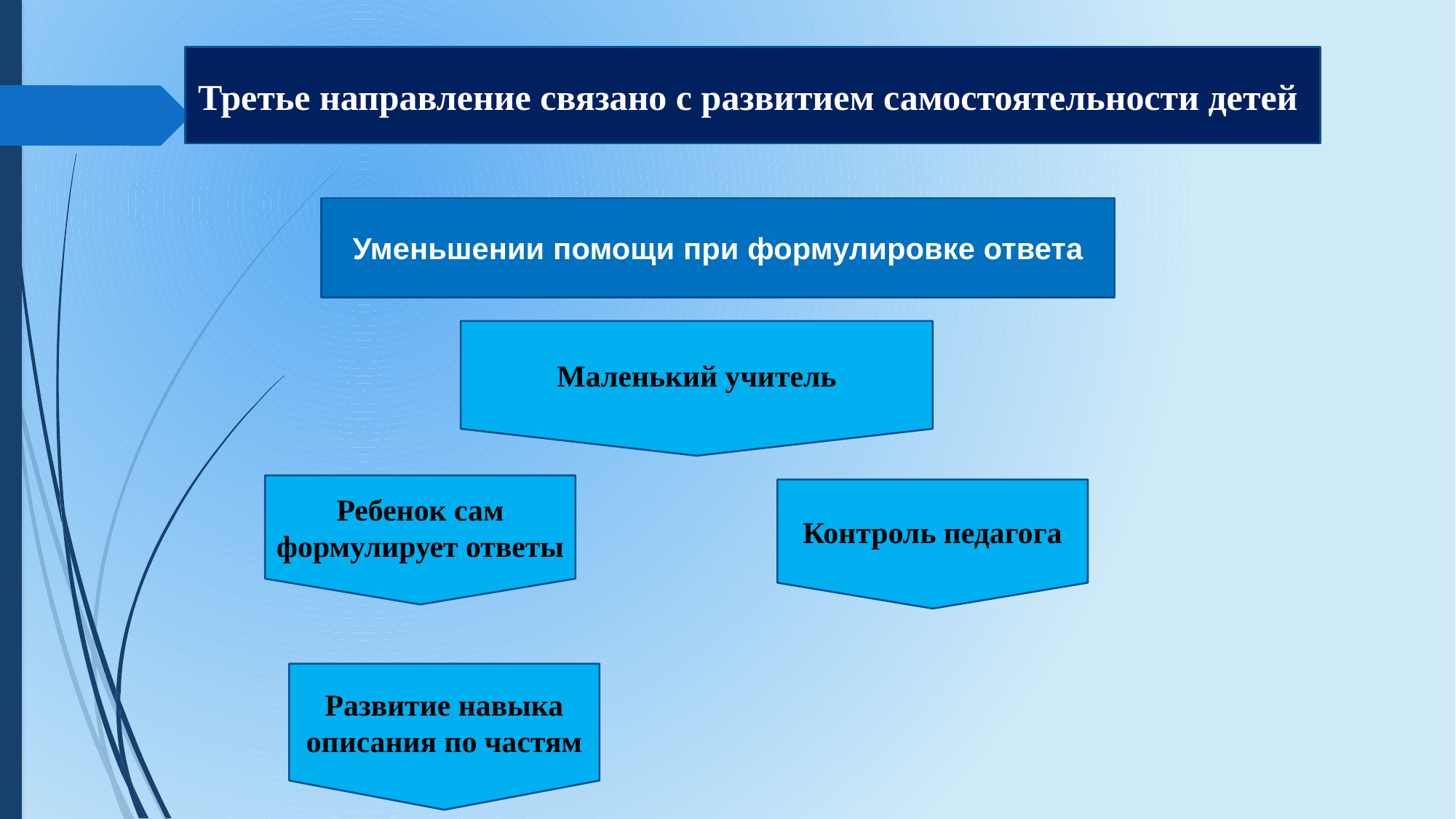

Третье направление связано с развитием самостоятельности детей
Уменьшении помощи при формулировке ответа
Маленький учитель
Ребенок сам формулирует ответы
Контроль педагога
Развитие навыка описания по частям